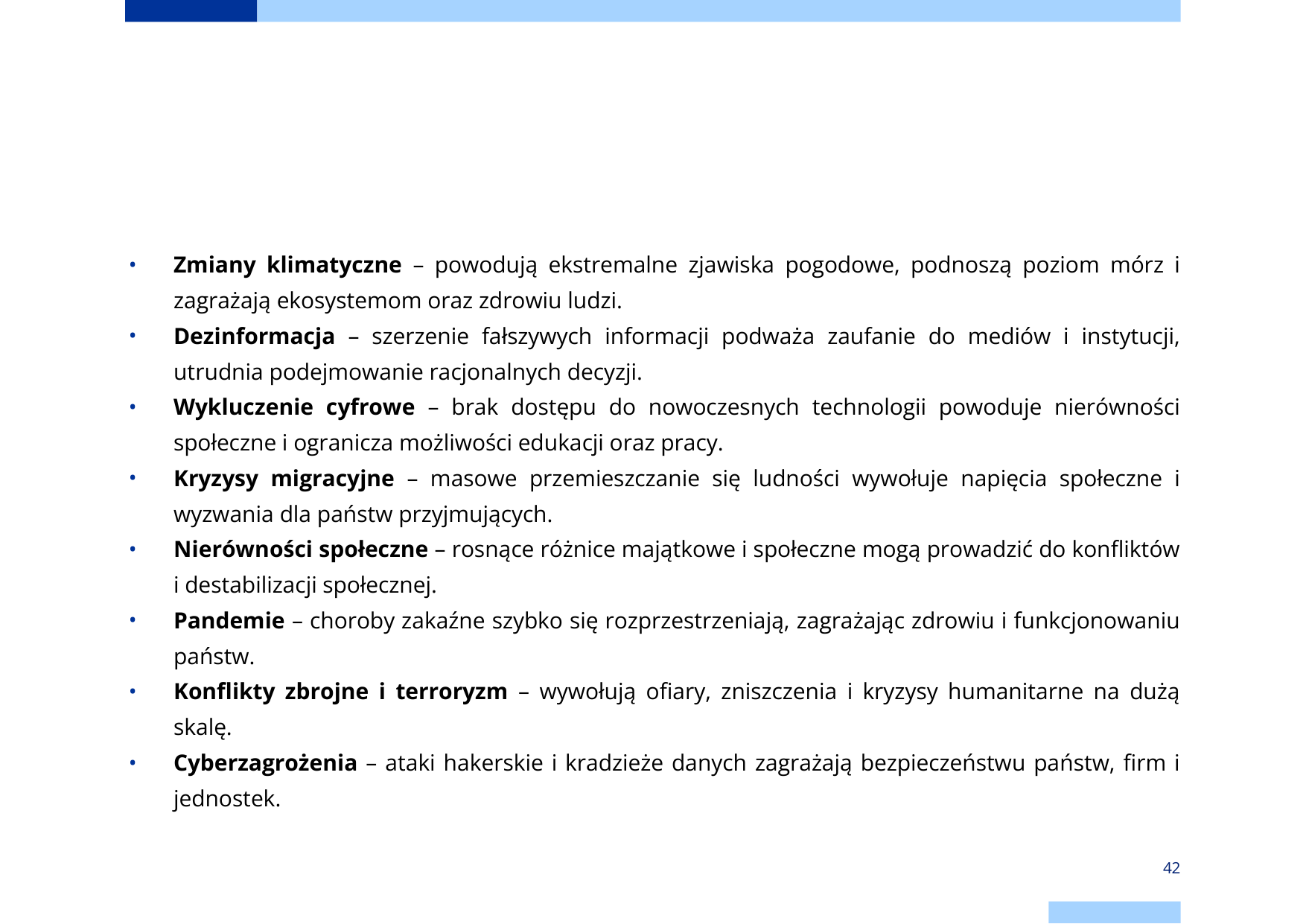

#
Zmiany klimatyczne – powodują ekstremalne zjawiska pogodowe, podnoszą poziom mórz i zagrażają ekosystemom oraz zdrowiu ludzi.
Dezinformacja – szerzenie fałszywych informacji podważa zaufanie do mediów i instytucji, utrudnia podejmowanie racjonalnych decyzji.
Wykluczenie cyfrowe – brak dostępu do nowoczesnych technologii powoduje nierówności społeczne i ogranicza możliwości edukacji oraz pracy.
Kryzysy migracyjne – masowe przemieszczanie się ludności wywołuje napięcia społeczne i wyzwania dla państw przyjmujących.
Nierówności społeczne – rosnące różnice majątkowe i społeczne mogą prowadzić do konfliktów i destabilizacji społecznej.
Pandemie – choroby zakaźne szybko się rozprzestrzeniają, zagrażając zdrowiu i funkcjonowaniu państw.
Konflikty zbrojne i terroryzm – wywołują ofiary, zniszczenia i kryzysy humanitarne na dużą skalę.
Cyberzagrożenia – ataki hakerskie i kradzieże danych zagrażają bezpieczeństwu państw, firm i jednostek.
42